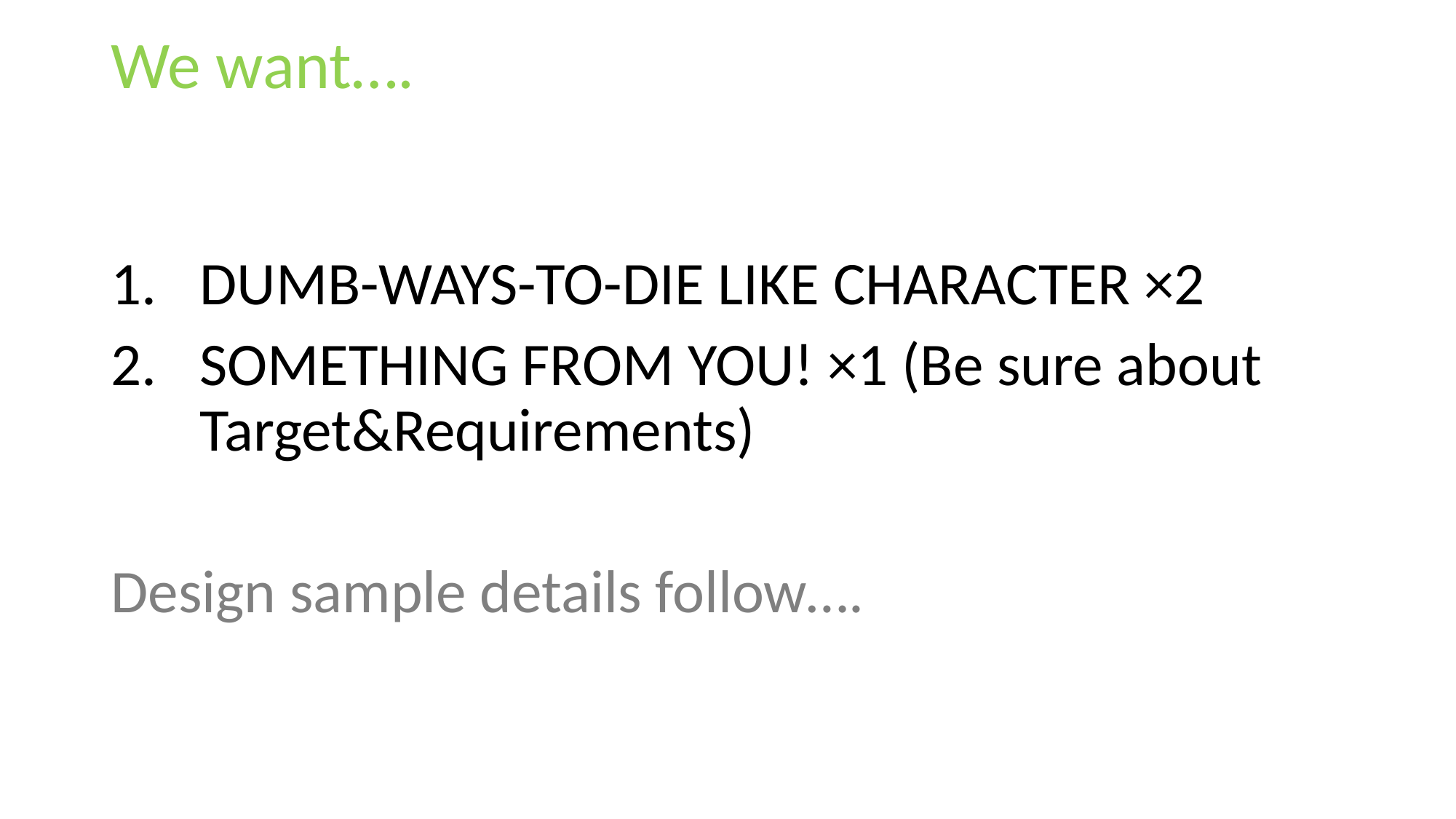

# We want….
DUMB-WAYS-TO-DIE LIKE CHARACTER ×2
SOMETHING FROM YOU! ×1 (Be sure about Target&Requirements)

Design sample details follow….